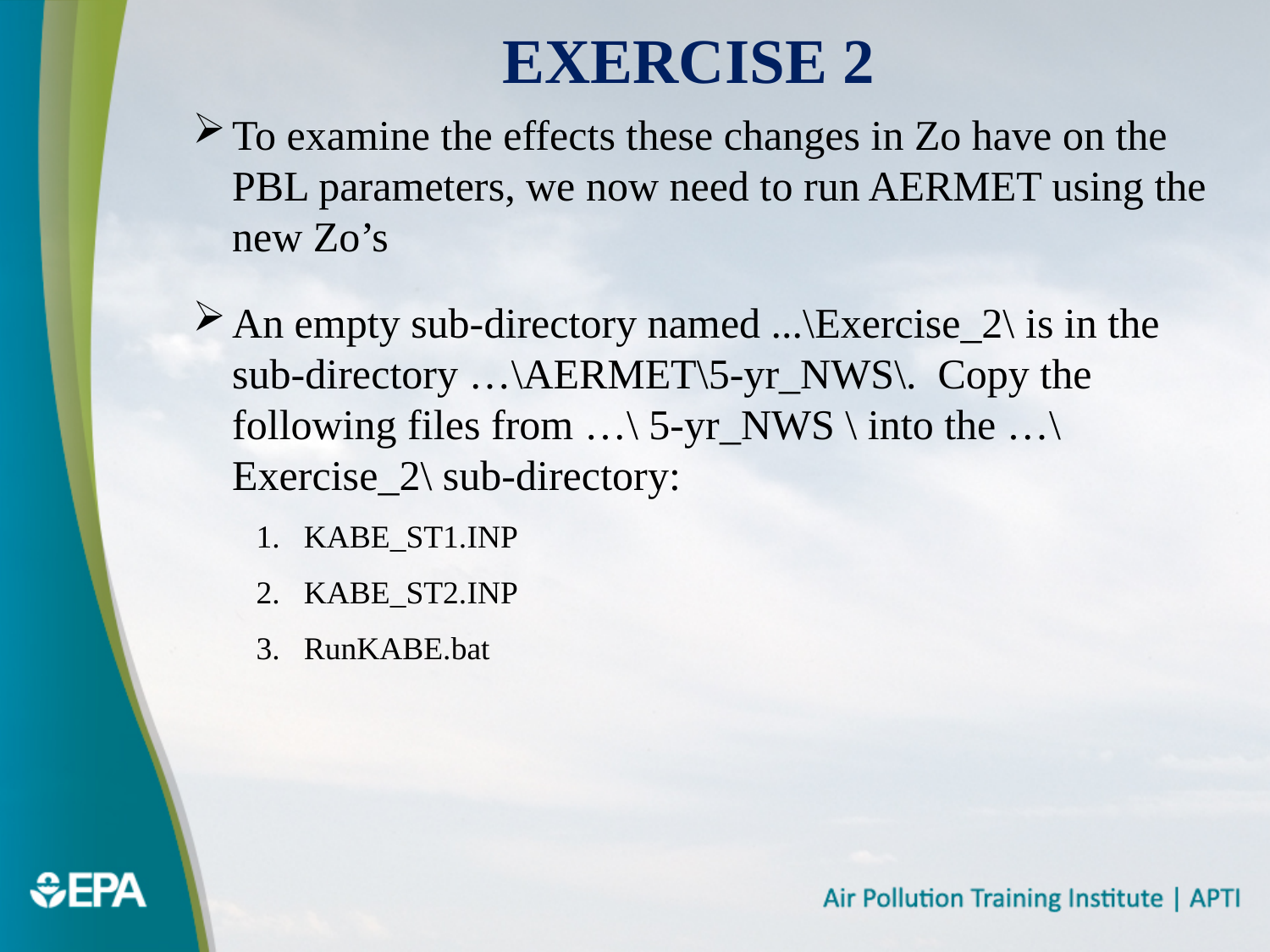

# Exercise 2
To examine the effects these changes in Zo have on the PBL parameters, we now need to run AERMET using the new Zo’s
An empty sub-directory named ...\Exercise_2\ is in the sub-directory …\AERMET\5-yr_NWS\.  Copy the following files from …\ 5-yr_NWS \ into the …\Exercise_2\ sub-directory:
KABE_ST1.INP
KABE_ST2.INP
RunKABE.bat